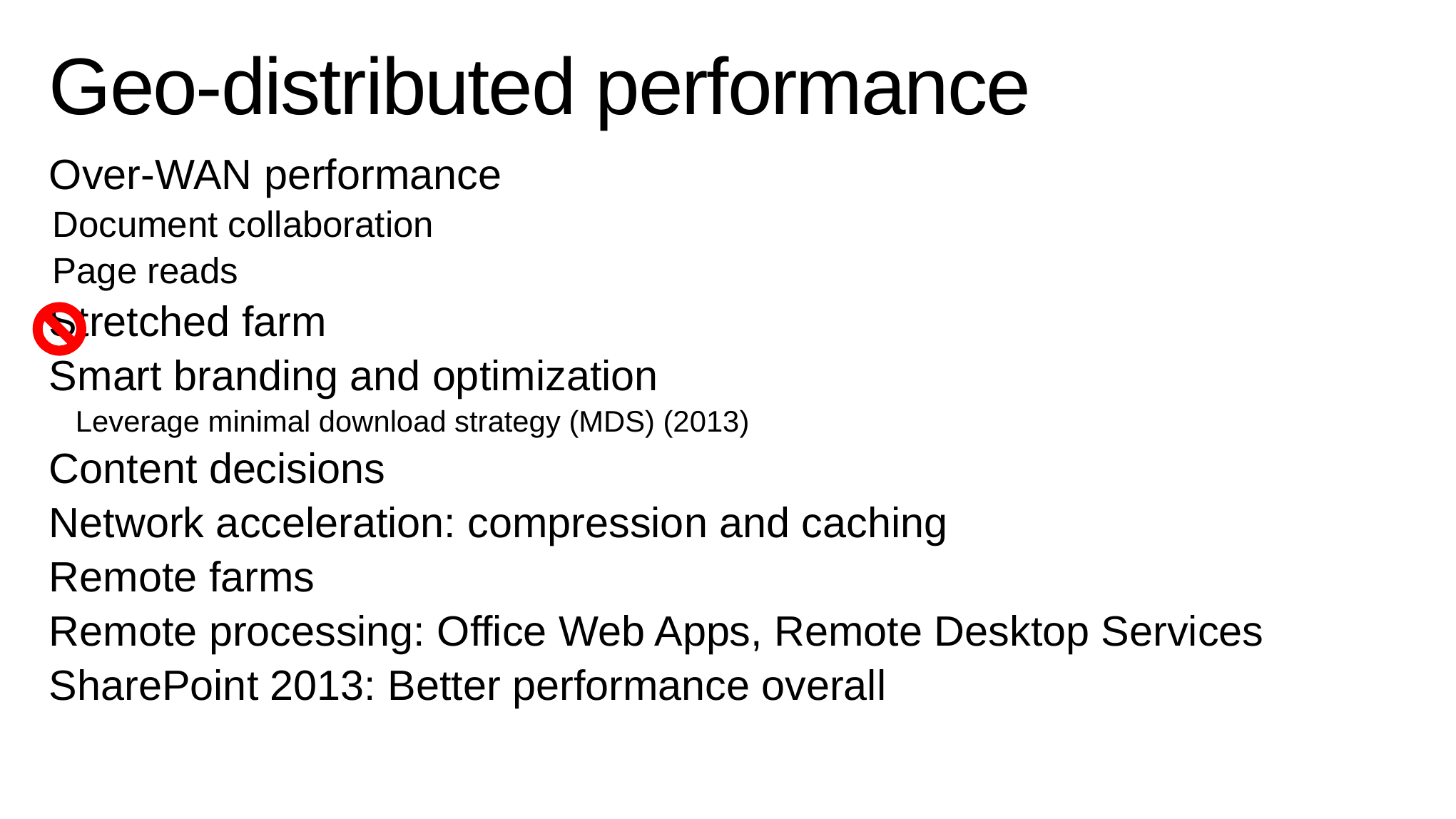

# Geo-distributed performance
Over-WAN performance
Document collaboration
Page reads
Stretched farm
Smart branding and optimization
Leverage minimal download strategy (MDS) (2013)
Content decisions
Network acceleration: compression and caching
Remote farms
Remote processing: Office Web Apps, Remote Desktop Services
SharePoint 2013: Better performance overall